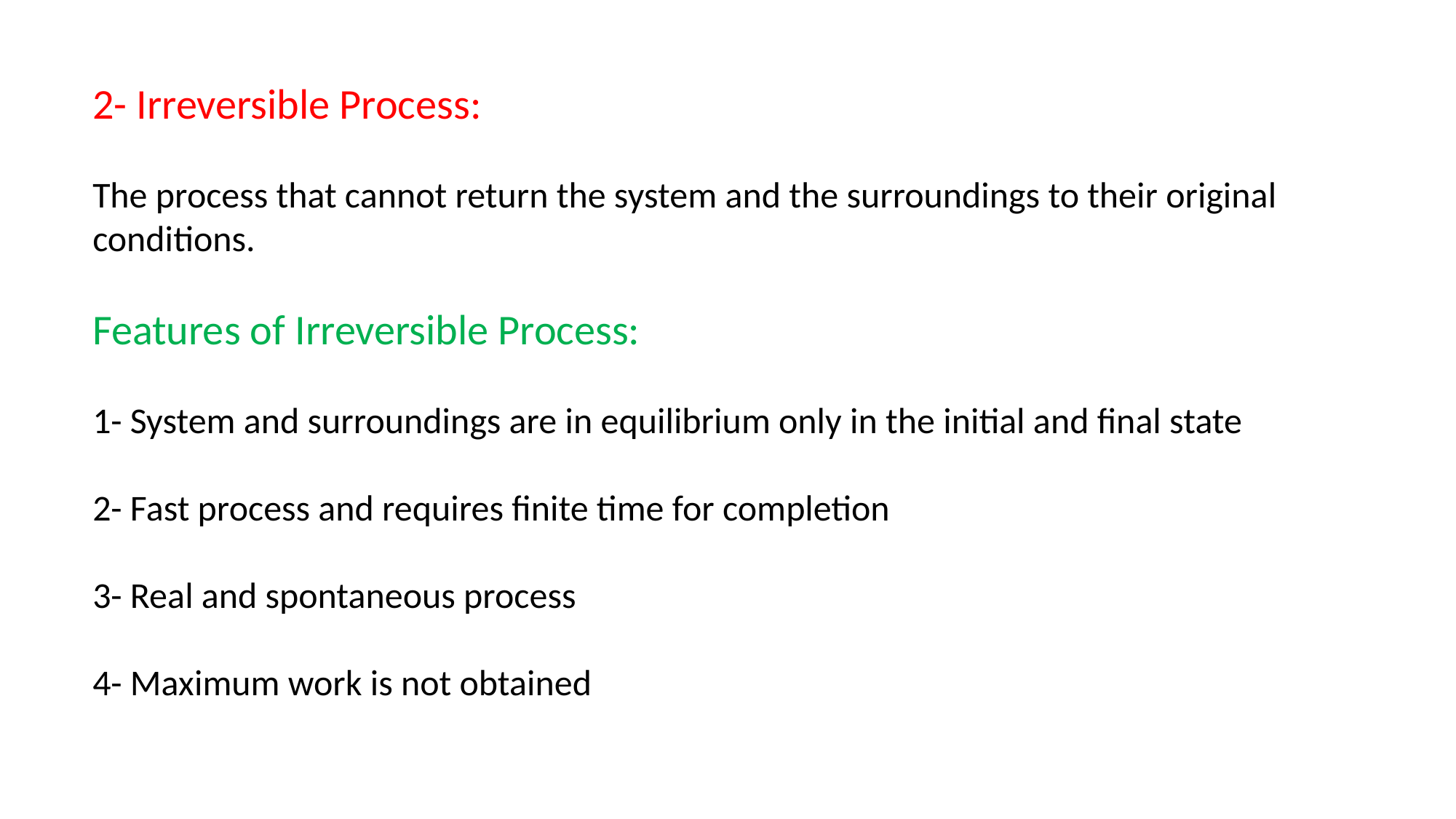

2- Irreversible Process:

The process that cannot return the system and the surroundings to their original conditions.

Features of Irreversible Process:

1- System and surroundings are in equilibrium only in the initial and final state

2- Fast process and requires finite time for completion

3- Real and spontaneous process

4- Maximum work is not obtained